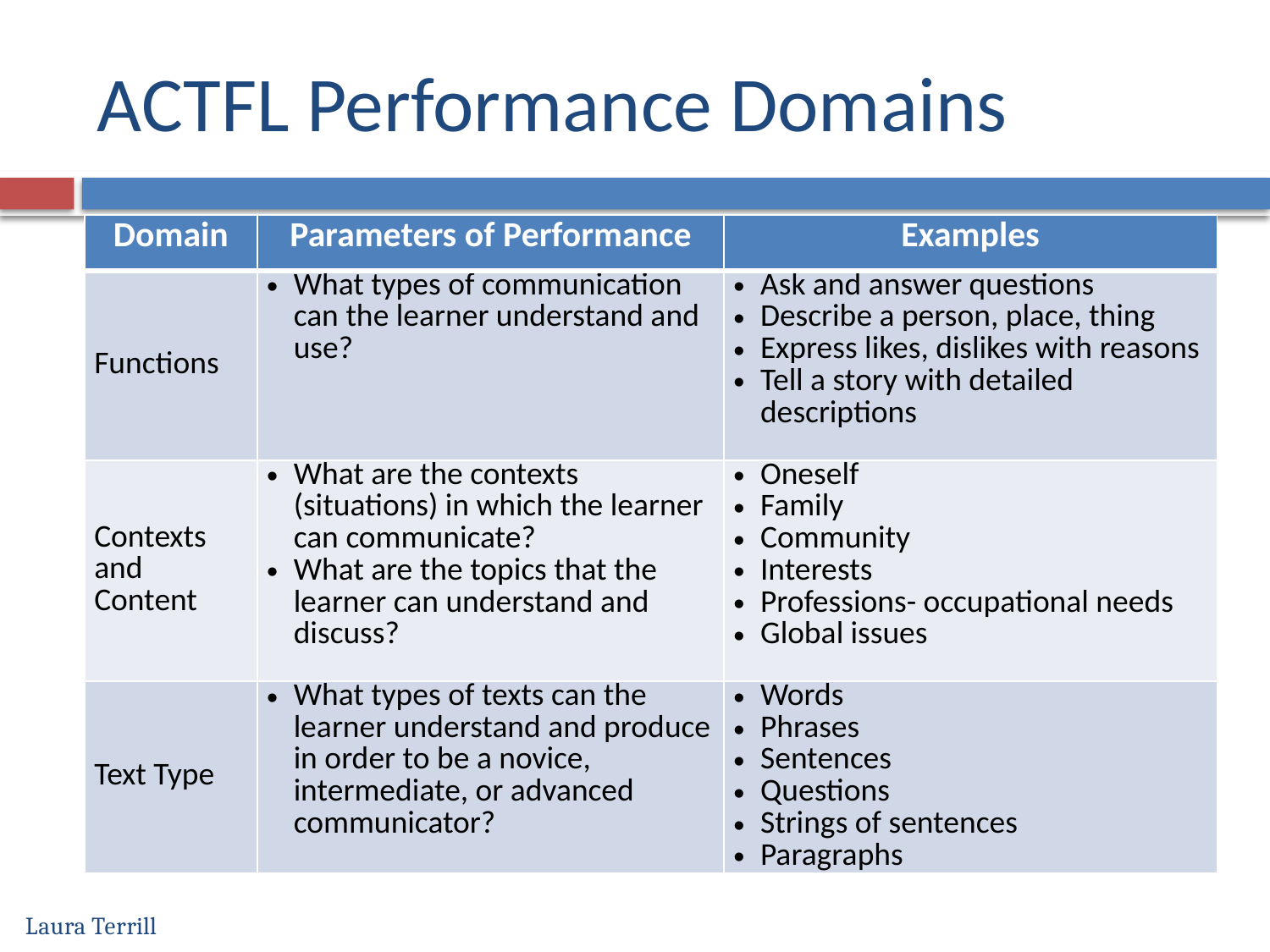

# ACTFL Performance Domains
| Domain | Parameters of Performance | Examples |
| --- | --- | --- |
| Functions | What types of communication can the learner understand and use? | Ask and answer questions Describe a person, place, thing Express likes, dislikes with reasons Tell a story with detailed descriptions |
| Contexts and Content | What are the contexts (situations) in which the learner can communicate? What are the topics that the learner can understand and discuss? | Oneself Family Community Interests Professions- occupational needs Global issues |
| Text Type | What types of texts can the learner understand and produce in order to be a novice, intermediate, or advanced communicator? | Words Phrases Sentences Questions Strings of sentences Paragraphs |
Laura Terrill